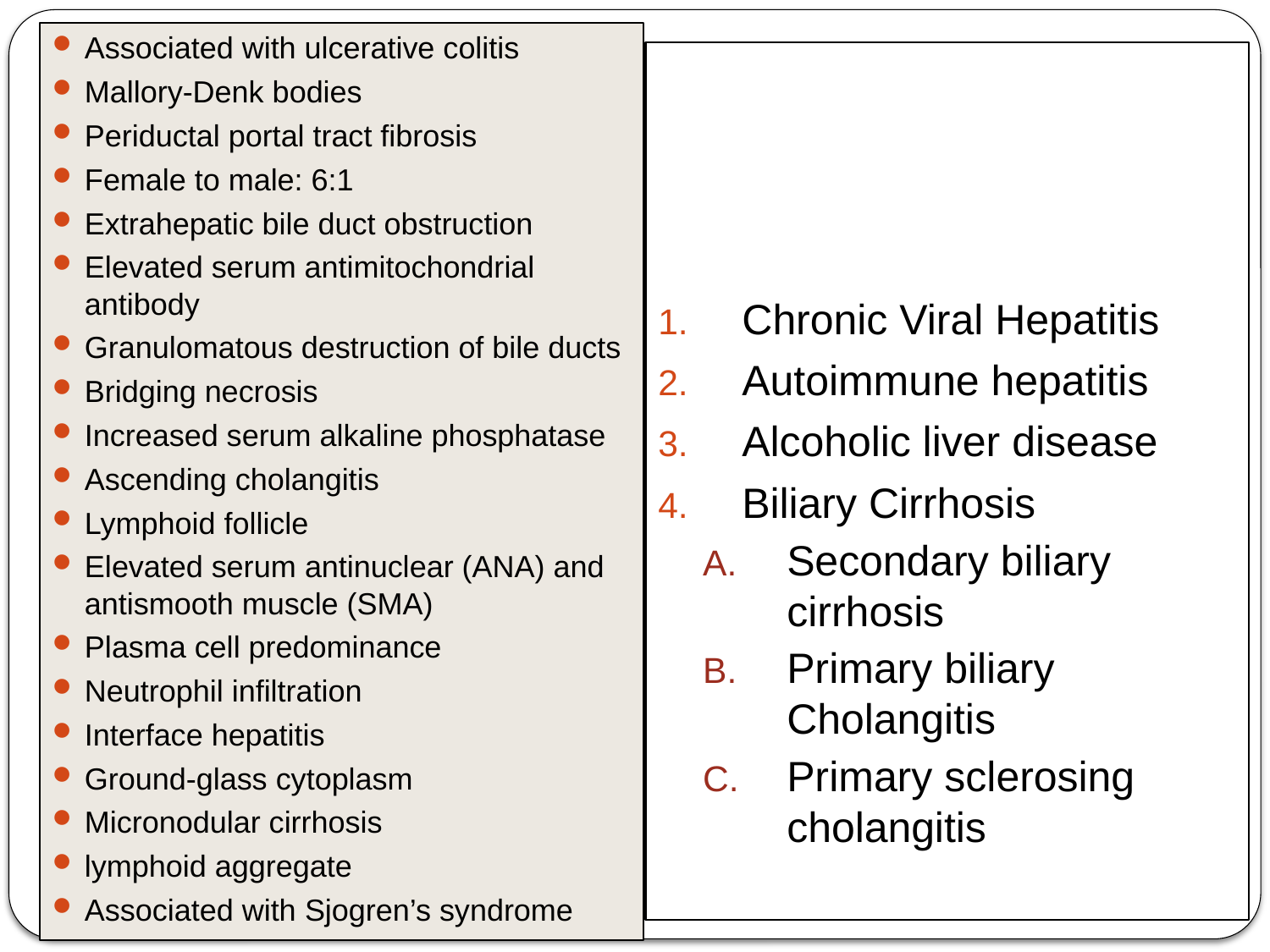

Associated with ulcerative colitis
Mallory-Denk bodies
Periductal portal tract fibrosis
Female to male: 6:1
Extrahepatic bile duct obstruction
Elevated serum antimitochondrial antibody
Granulomatous destruction of bile ducts
Bridging necrosis
Increased serum alkaline phosphatase
Ascending cholangitis
Lymphoid follicle
Elevated serum antinuclear (ANA) and antismooth muscle (SMA)
Plasma cell predominance
Neutrophil infiltration
Interface hepatitis
Ground-glass cytoplasm
Micronodular cirrhosis
lymphoid aggregate
Associated with Sjogren’s syndrome

Chronic Viral Hepatitis
Autoimmune hepatitis
Alcoholic liver disease
Biliary Cirrhosis
Secondary biliary cirrhosis
Primary biliary Cholangitis
Primary sclerosing cholangitis